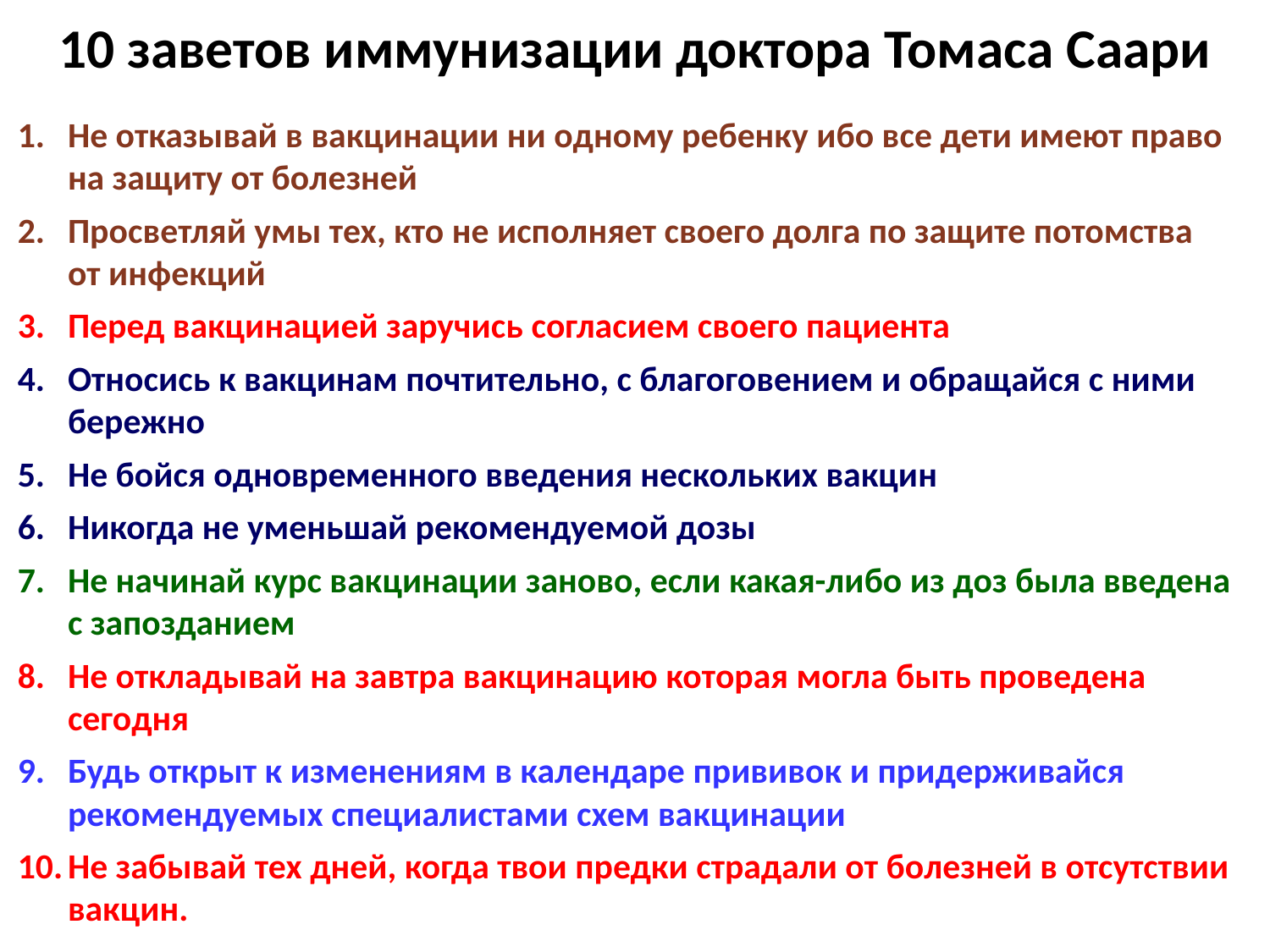

# 10 заветов иммунизации доктора Томаса Саари
Не отказывай в вакцинации ни одному ребенку ибо все дети имеют право на защиту от болезней
Просветляй умы тех, кто не исполняет своего долга по защите потомства от инфекций
Перед вакцинацией заручись согласием своего пациента
Относись к вакцинам почтительно, с благоговением и обращайся с ними бережно
Не бойся одновременного введения нескольких вакцин
Никогда не уменьшай рекомендуемой дозы
Не начинай курс вакцинации заново, если какая-либо из доз была введена с запозданием
Не откладывай на завтра вакцинацию которая могла быть проведена сегодня
Будь открыт к изменениям в календаре прививок и придерживайся рекомендуемых специалистами схем вакцинации
Не забывай тех дней, когда твои предки страдали от болезней в отсутствии вакцин.